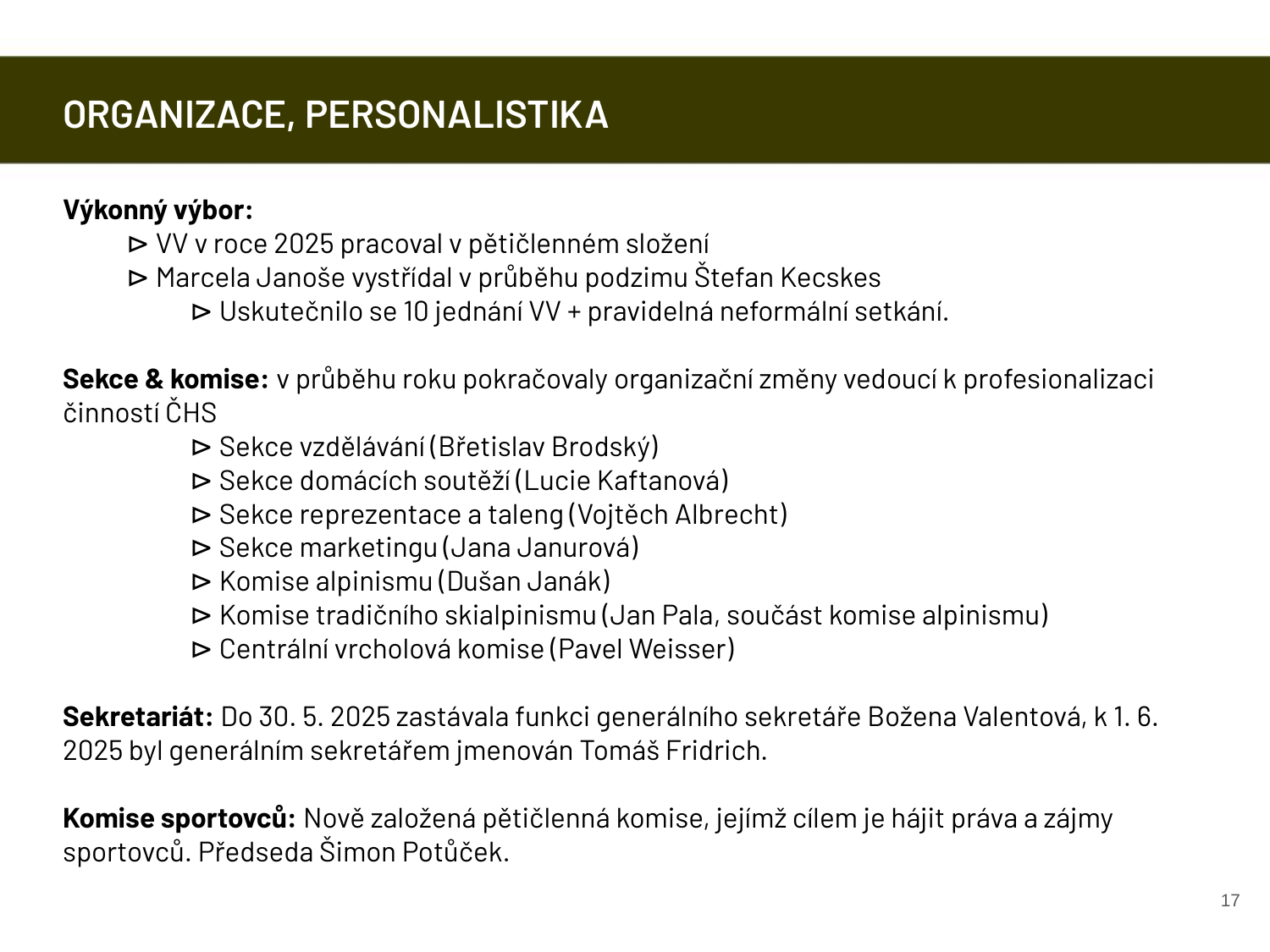

ORGANIZACE, PERSONALISTIKA
Výkonný výbor:
⊳ VV v roce 2025 pracoval v pětičlenném složení
⊳ Marcela Janoše vystřídal v průběhu podzimu Štefan Kecskes
	⊳ Uskutečnilo se 10 jednání VV + pravidelná neformální setkání.

Sekce & komise: v průběhu roku pokračovaly organizační změny vedoucí k profesionalizaci činností ČHS
	⊳ Sekce vzdělávání (Břetislav Brodský)
	⊳ Sekce domácích soutěží (Lucie Kaftanová)
	⊳ Sekce reprezentace a taleng (Vojtěch Albrecht)
	⊳ Sekce marketingu (Jana Janurová)
	⊳ Komise alpinismu (Dušan Janák)
	⊳ Komise tradičního skialpinismu (Jan Pala, součást komise alpinismu)
	⊳ Centrální vrcholová komise (Pavel Weisser)

Sekretariát: Do 30. 5. 2025 zastávala funkci generálního sekretáře Božena Valentová, k 1. 6. 2025 byl generálním sekretářem jmenován Tomáš Fridrich.

Komise sportovců: Nově založená pětičlenná komise, jejímž cílem je hájit práva a zájmy sportovců. Předseda Šimon Potůček.
17